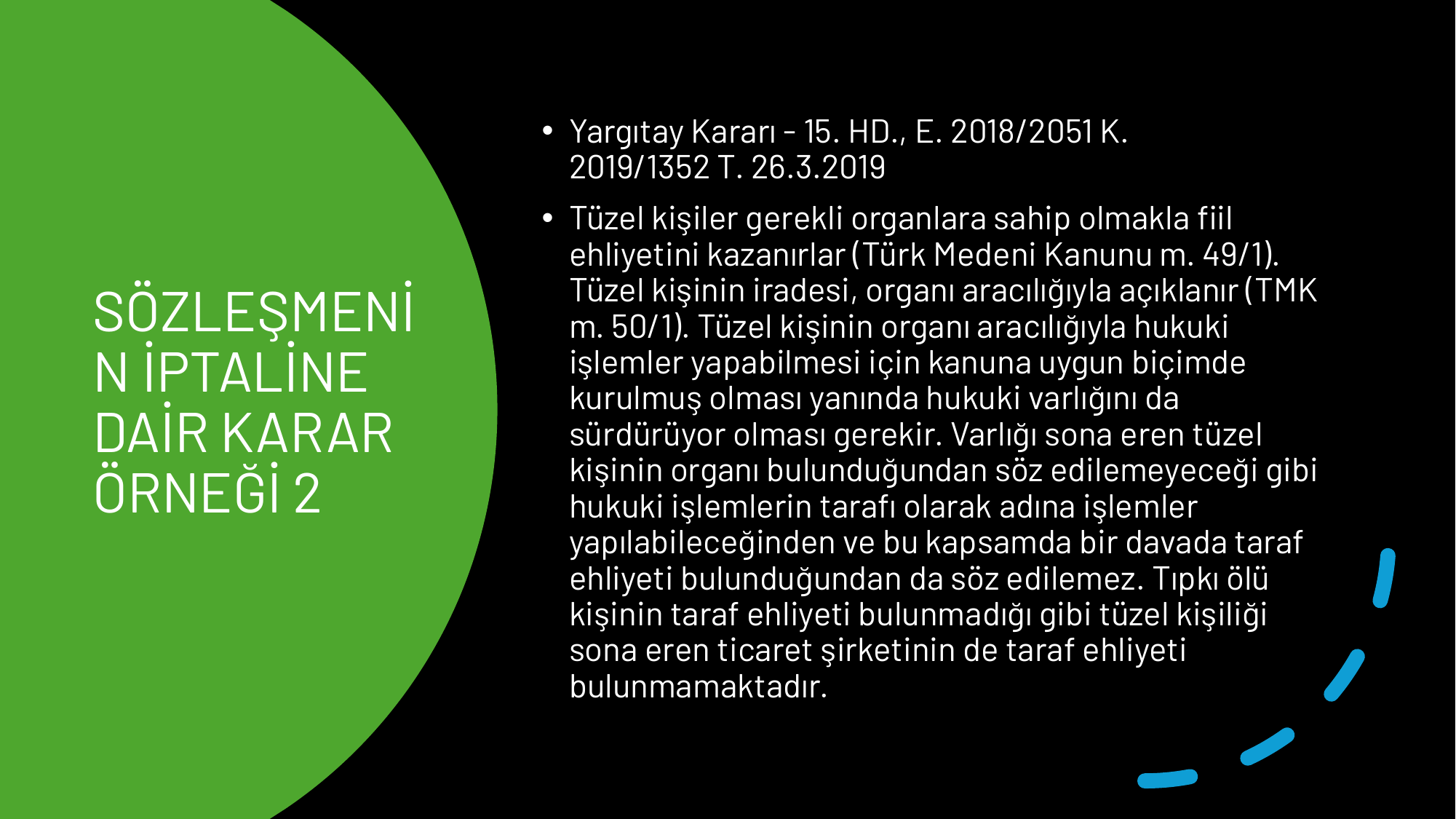

Yargıtay Kararı - 15. HD., E. 2018/2051 K. 2019/1352 T. 26.3.2019
Tüzel kişiler gerekli organlara sahip olmakla fiil ehliyetini kazanırlar (Türk Medeni Kanunu m. 49/1). Tüzel kişinin iradesi, organı aracılığıyla açıklanır (TMK m. 50/1). Tüzel kişinin organı aracılığıyla hukuki işlemler yapabilmesi için kanuna uygun biçimde kurulmuş olması yanında hukuki varlığını da sürdürüyor olması gerekir. Varlığı sona eren tüzel kişinin organı bulunduğundan söz edilemeyeceği gibi hukuki işlemlerin tarafı olarak adına işlemler yapılabileceğinden ve bu kapsamda bir davada taraf ehliyeti bulunduğundan da söz edilemez. Tıpkı ölü kişinin taraf ehliyeti bulunmadığı gibi tüzel kişiliği sona eren ticaret şirketinin de taraf ehliyeti bulunmamaktadır.
# SÖZLEŞMENİN İPTALİNE DAİR KARAR ÖRNEĞİ 2